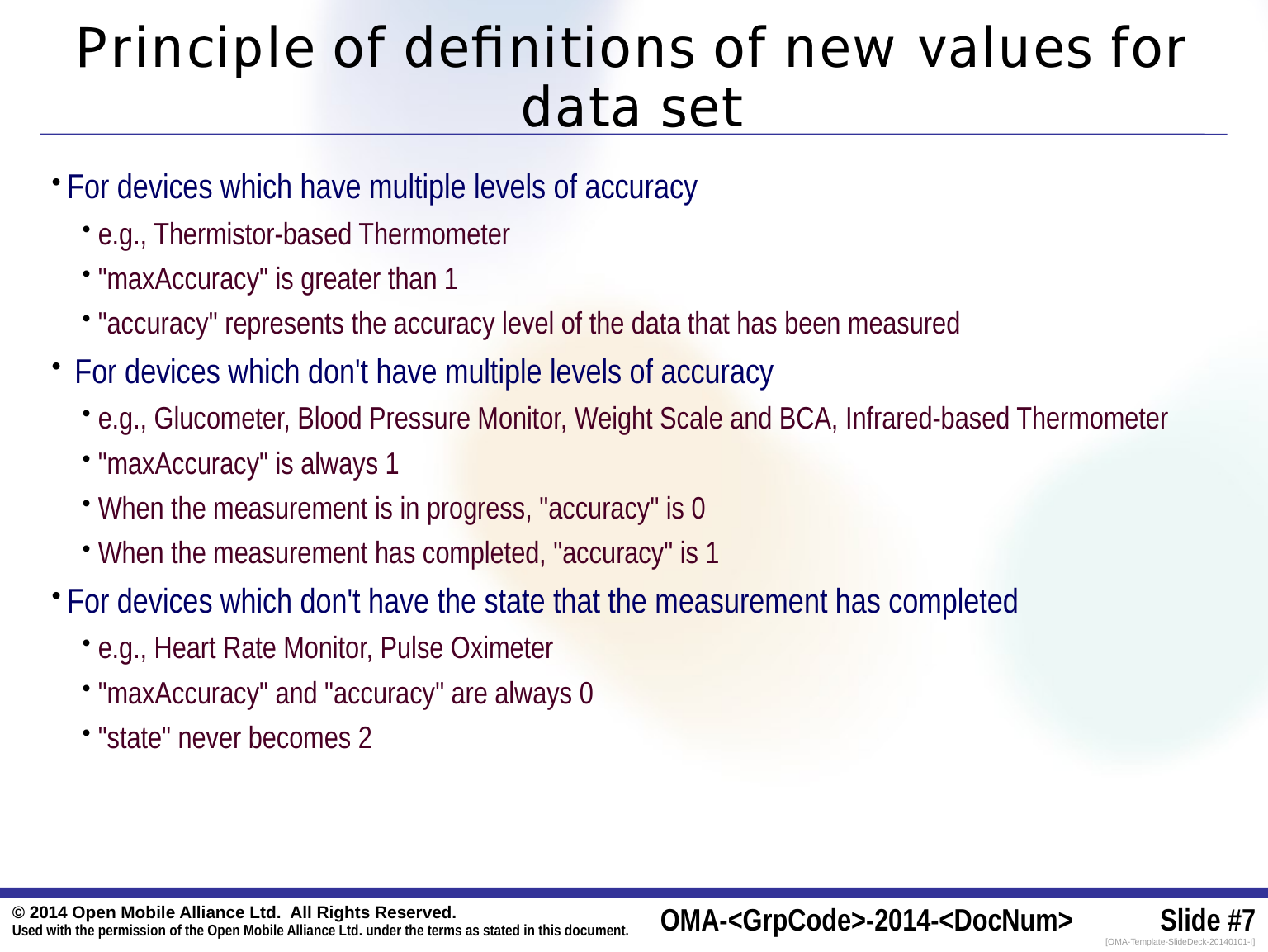

# Principle of definitions of new values for data set
For devices which have multiple levels of accuracy
e.g., Thermistor-based Thermometer
"maxAccuracy" is greater than 1
"accuracy" represents the accuracy level of the data that has been measured
 For devices which don't have multiple levels of accuracy
e.g., Glucometer, Blood Pressure Monitor, Weight Scale and BCA, Infrared-based Thermometer
"maxAccuracy" is always 1
When the measurement is in progress, "accuracy" is 0
When the measurement has completed, "accuracy" is 1
For devices which don't have the state that the measurement has completed
e.g., Heart Rate Monitor, Pulse Oximeter
"maxAccuracy" and "accuracy" are always 0
"state" never becomes 2